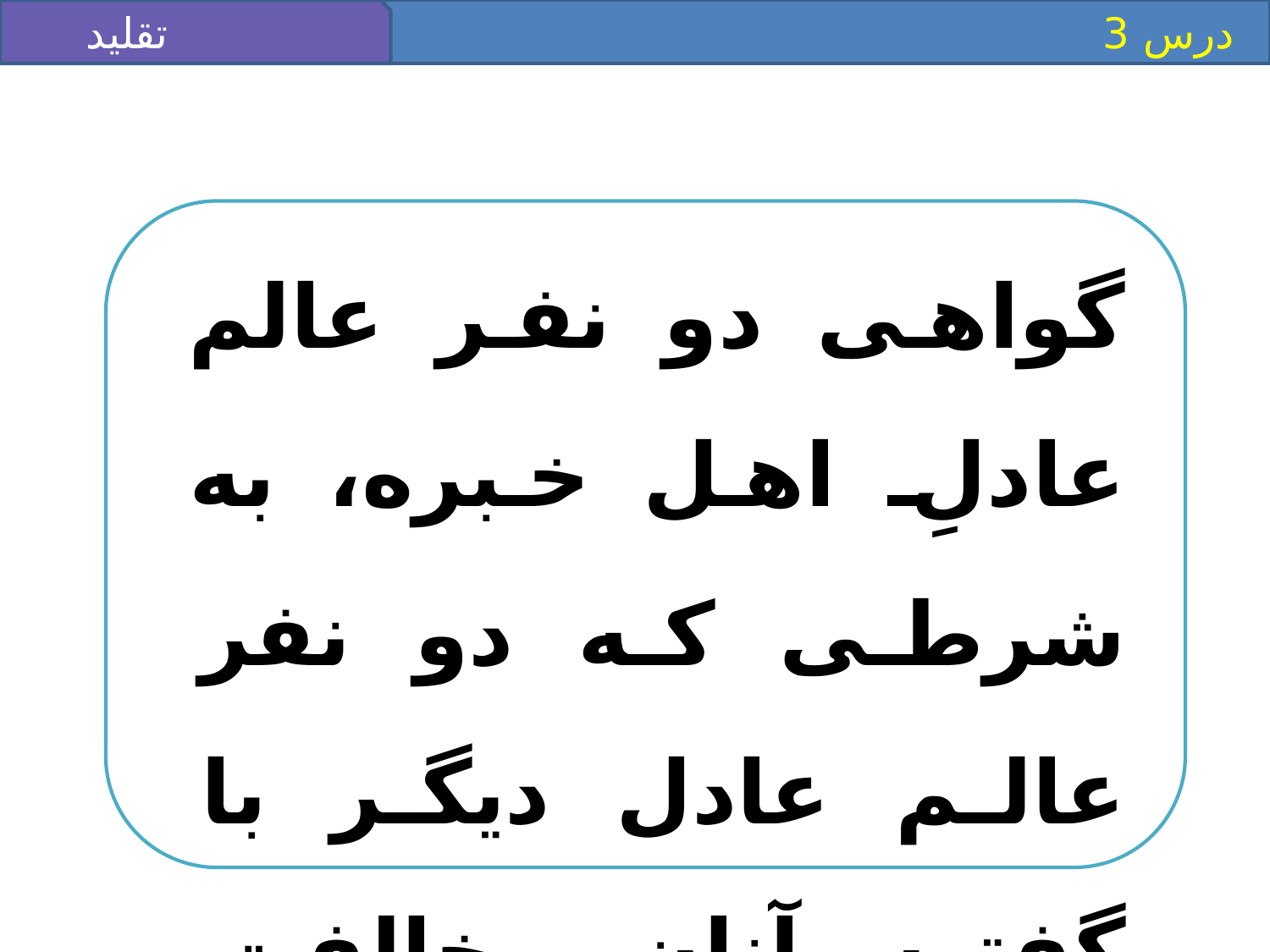

تقليد
 درس 3

گواهى دو نفر عالم عادلِ اهل خبره، به شرطى كه دو نفر عالم عادل ديگر با گفته آنان مخالفت نكنند.